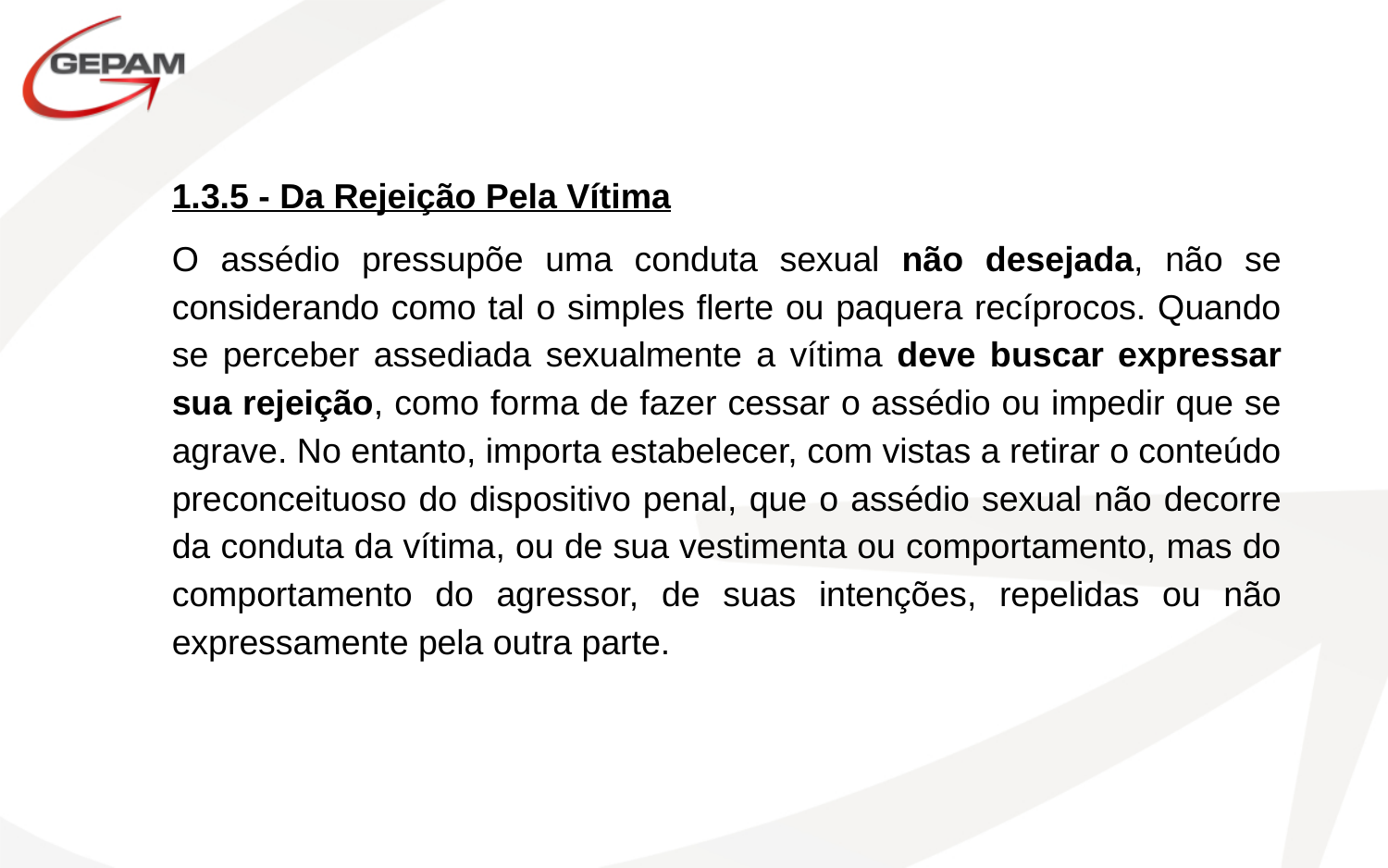

1.3.5 - Da Rejeição Pela Vítima
O assédio pressupõe uma conduta sexual não desejada, não se considerando como tal o simples flerte ou paquera recíprocos. Quando se perceber assediada sexualmente a vítima deve buscar expressar sua rejeição, como forma de fazer cessar o assédio ou impedir que se agrave. No entanto, importa estabelecer, com vistas a retirar o conteúdo preconceituoso do dispositivo penal, que o assédio sexual não decorre da conduta da vítima, ou de sua vestimenta ou comportamento, mas do comportamento do agressor, de suas intenções, repelidas ou não expressamente pela outra parte.